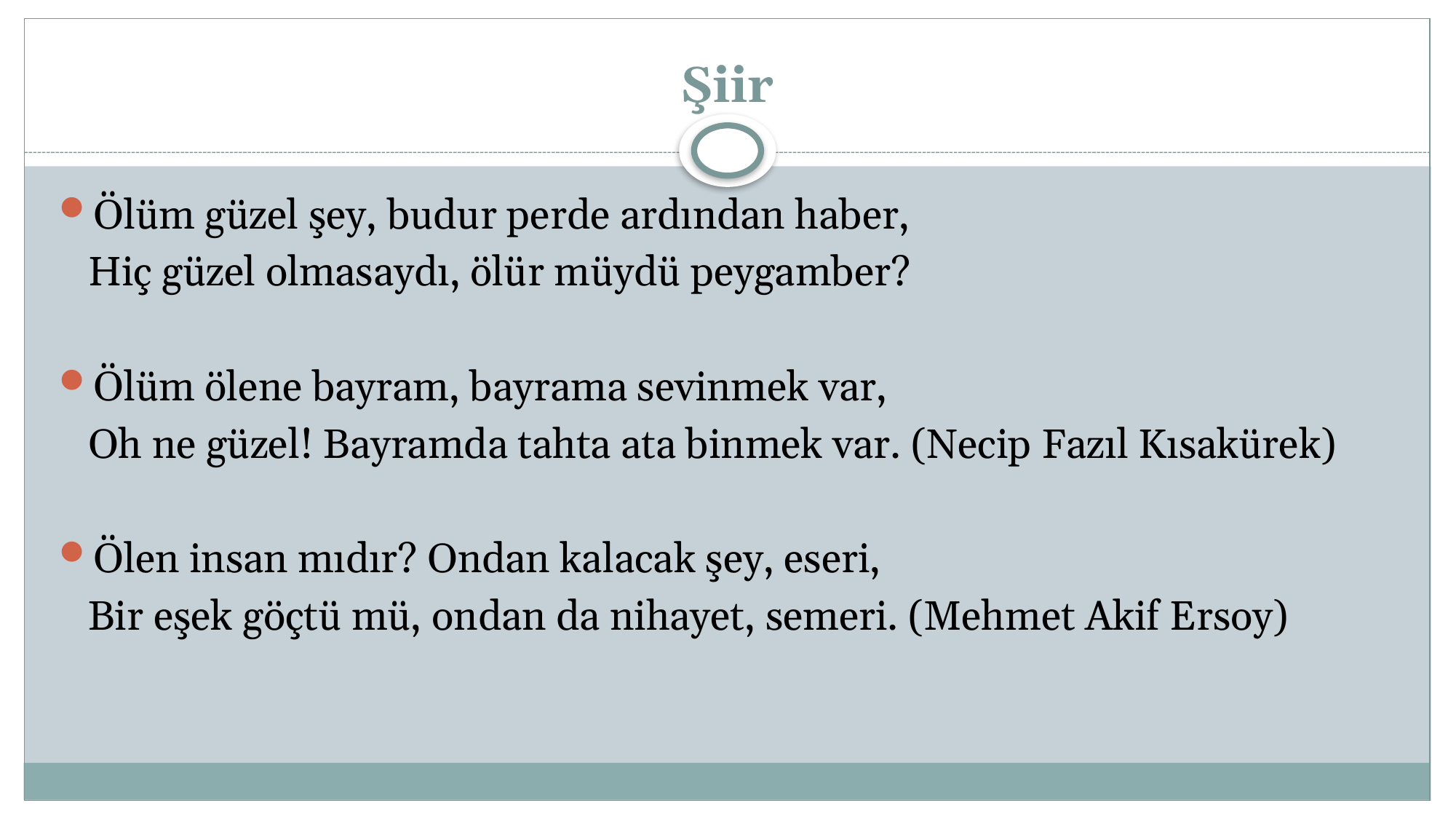

# Şiir
Ölüm güzel şey, budur perde ardından haber,
   Hiç güzel olmasaydı, ölür müydü peygamber?

Ölüm ölene bayram, bayrama sevinmek var,
   Oh ne güzel! Bayramda tahta ata binmek var. (Necip Fazıl Kısakürek)

Ölen insan mıdır? Ondan kalacak şey, eseri,
   Bir eşek göçtü mü, ondan da nihayet, semeri. (Mehmet Akif Ersoy)